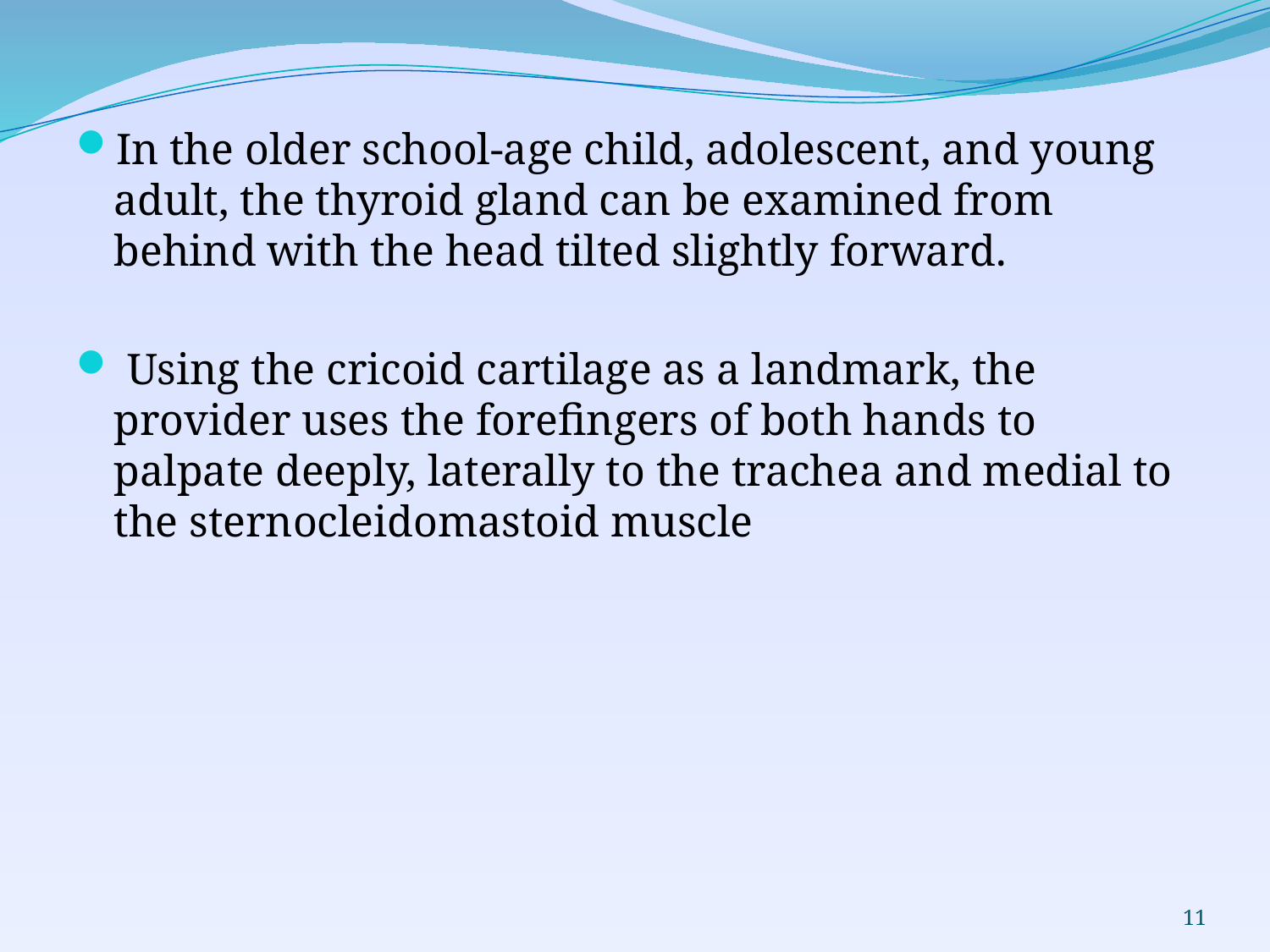

In the older school-age child, adolescent, and young adult, the thyroid gland can be examined from behind with the head tilted slightly forward.

 Using the cricoid cartilage as a landmark, the provider uses the forefingers of both hands to palpate deeply, laterally to the trachea and medial to the sternocleidomastoid muscle

11